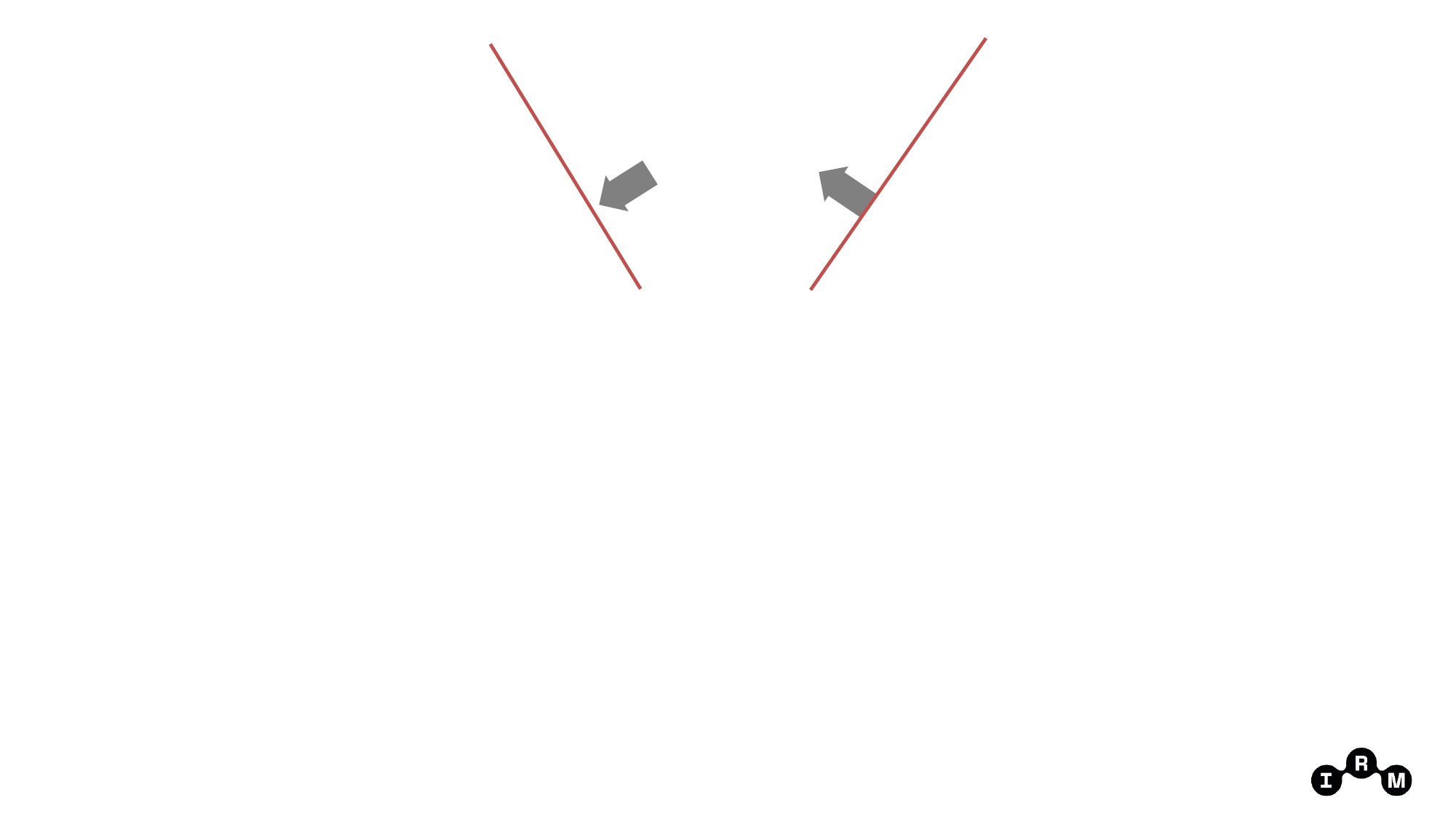

PROCESS 7

PROCESS 6

PROCESS 5

PROCESS 4

PROCESS 3

PROCESS 2

PROCESS 1